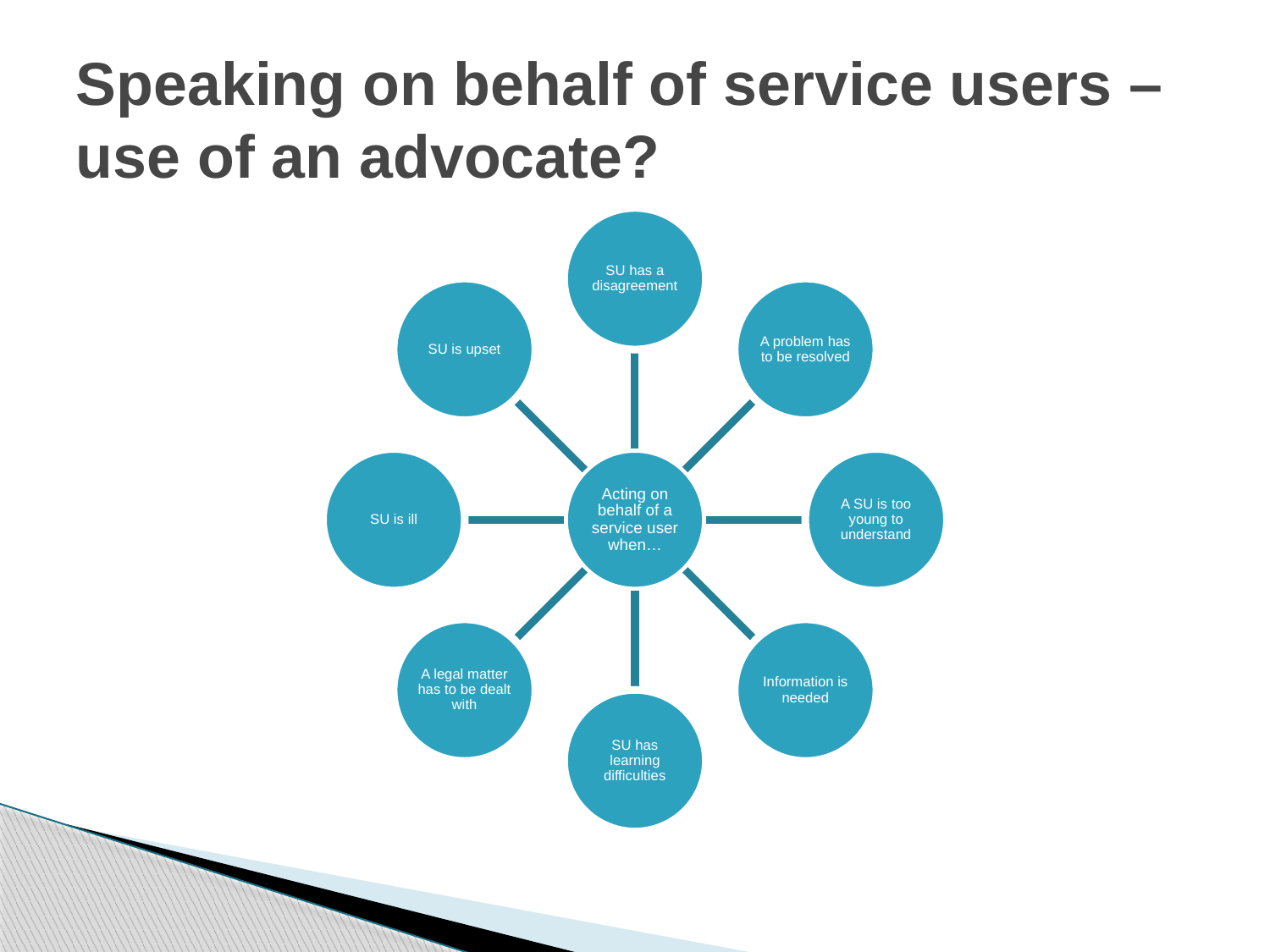

# Speaking on behalf of service users – use of an advocate?
Acting on behalf of a service user when…

SU has a disagreement

A problem has to be resolved

A SU is too young to understand

Information is needed

SU has learning difficulties

A legal matter has to be dealt with

SU is ill

SU is upset